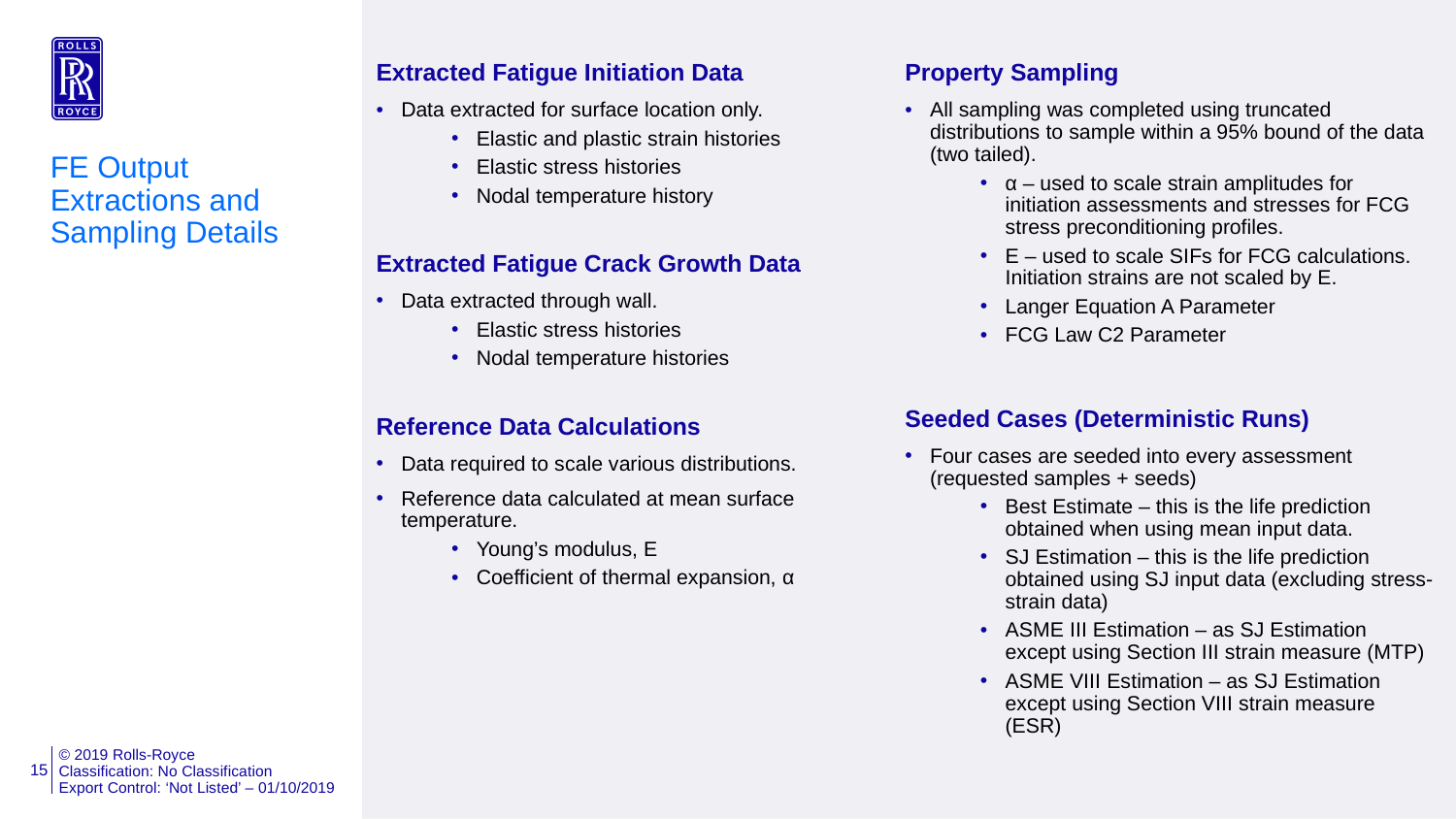

Extracted Fatigue Initiation Data
Data extracted for surface location only.
Elastic and plastic strain histories
Elastic stress histories
Nodal temperature history

Extracted Fatigue Crack Growth Data
Data extracted through wall.
Elastic stress histories
Nodal temperature histories

Reference Data Calculations
Data required to scale various distributions.
Reference data calculated at mean surface temperature.
Young’s modulus, E
Coefficient of thermal expansion, α

Property Sampling
All sampling was completed using truncated distributions to sample within a 95% bound of the data (two tailed).
α – used to scale strain amplitudes for initiation assessments and stresses for FCG stress preconditioning profiles.
E – used to scale SIFs for FCG calculations. Initiation strains are not scaled by E.
Langer Equation A Parameter
FCG Law C2 Parameter

Seeded Cases (Deterministic Runs)
Four cases are seeded into every assessment (requested samples + seeds)
Best Estimate – this is the life prediction obtained when using mean input data.
SJ Estimation – this is the life prediction obtained using SJ input data (excluding stress-strain data)
ASME III Estimation – as SJ Estimation except using Section III strain measure (MTP)
ASME VIII Estimation – as SJ Estimation except using Section VIII strain measure (ESR)
FE Output Extractions and Sampling Details